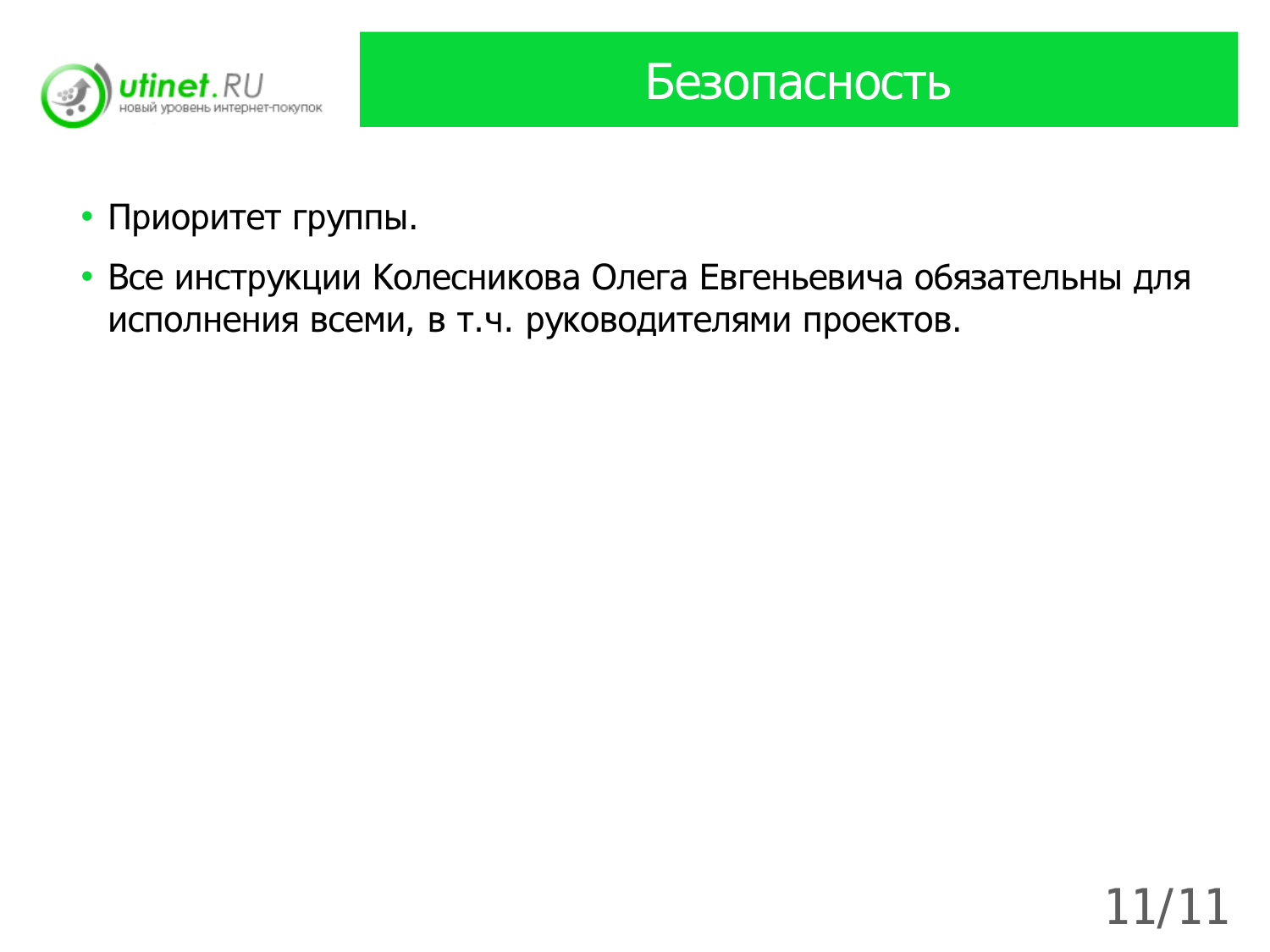

# Безопасность
Приоритет группы.
Все инструкции Колесникова Олега Евгеньевича обязательны для исполнения всеми, в т.ч. руководителями проектов.
11/11